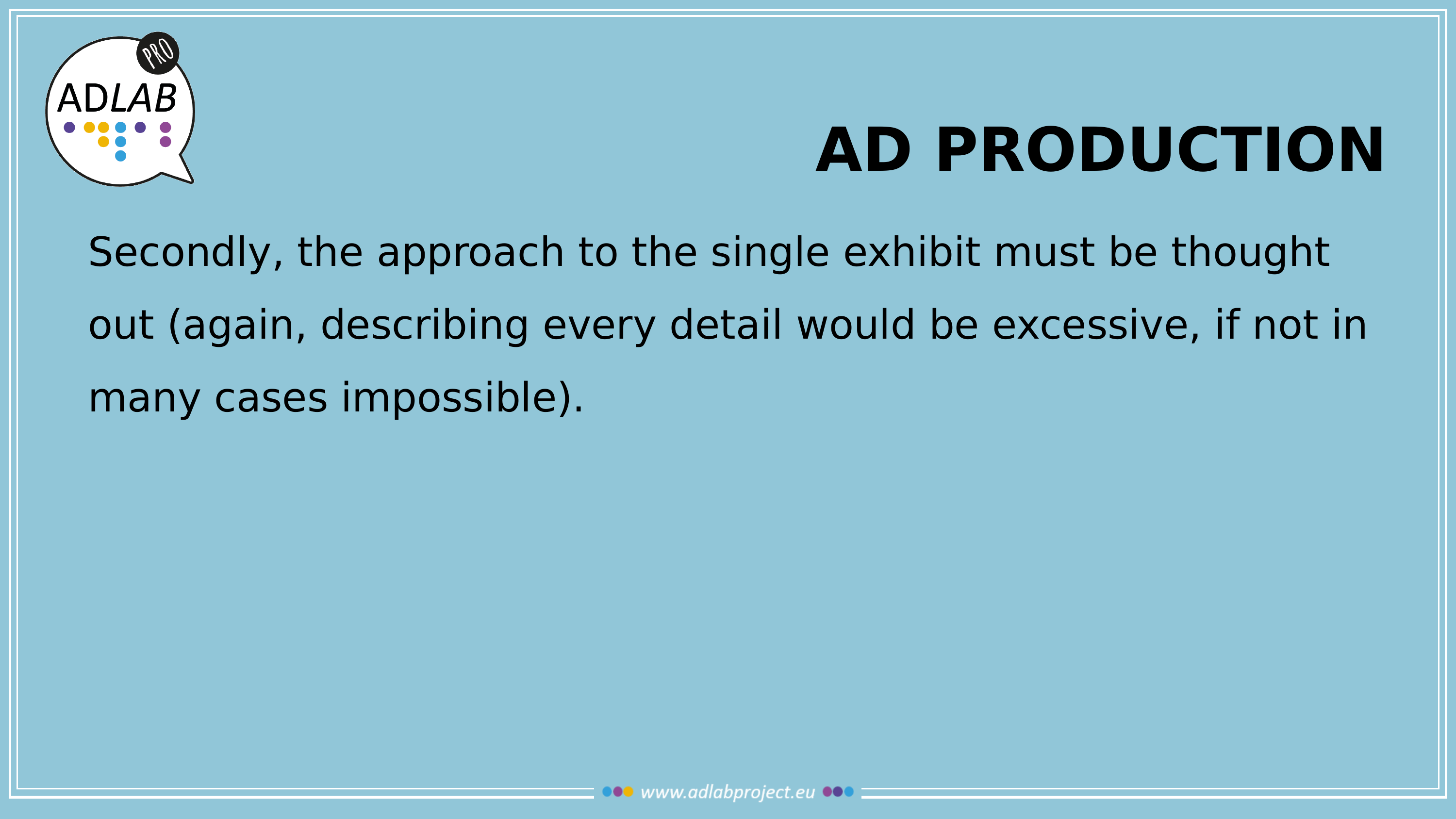

# AD production
Secondly, the approach to the single exhibit must be thought out (again, describing every detail would be excessive, if not in many cases impossible).